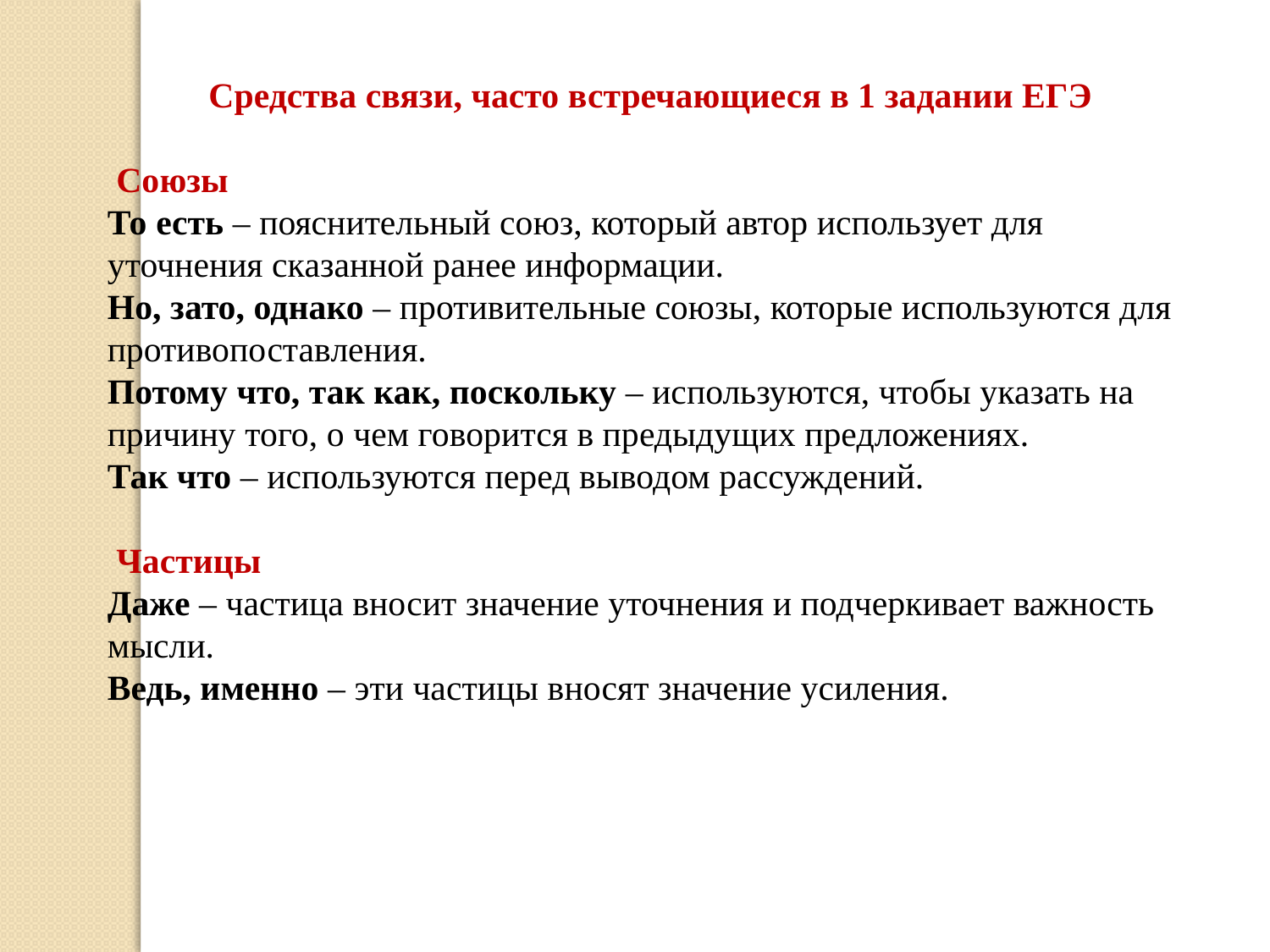

Средства связи, часто встречающиеся в 1 задании ЕГЭ
 Союзы 
То есть – пояснительный союз, который автор использует для уточнения сказанной ранее информации. 
Но, зато, однако – противительные союзы, которые используются для противопоставления. 
Потому что, так как, поскольку – используются, чтобы указать на причину того, о чем говорится в предыдущих предложениях. 
Так что – используются перед выводом рассуждений.
 Частицы
Даже – частица вносит значение уточнения и подчеркивает важность мысли. 
Ведь, именно – эти частицы вносят значение усиления.